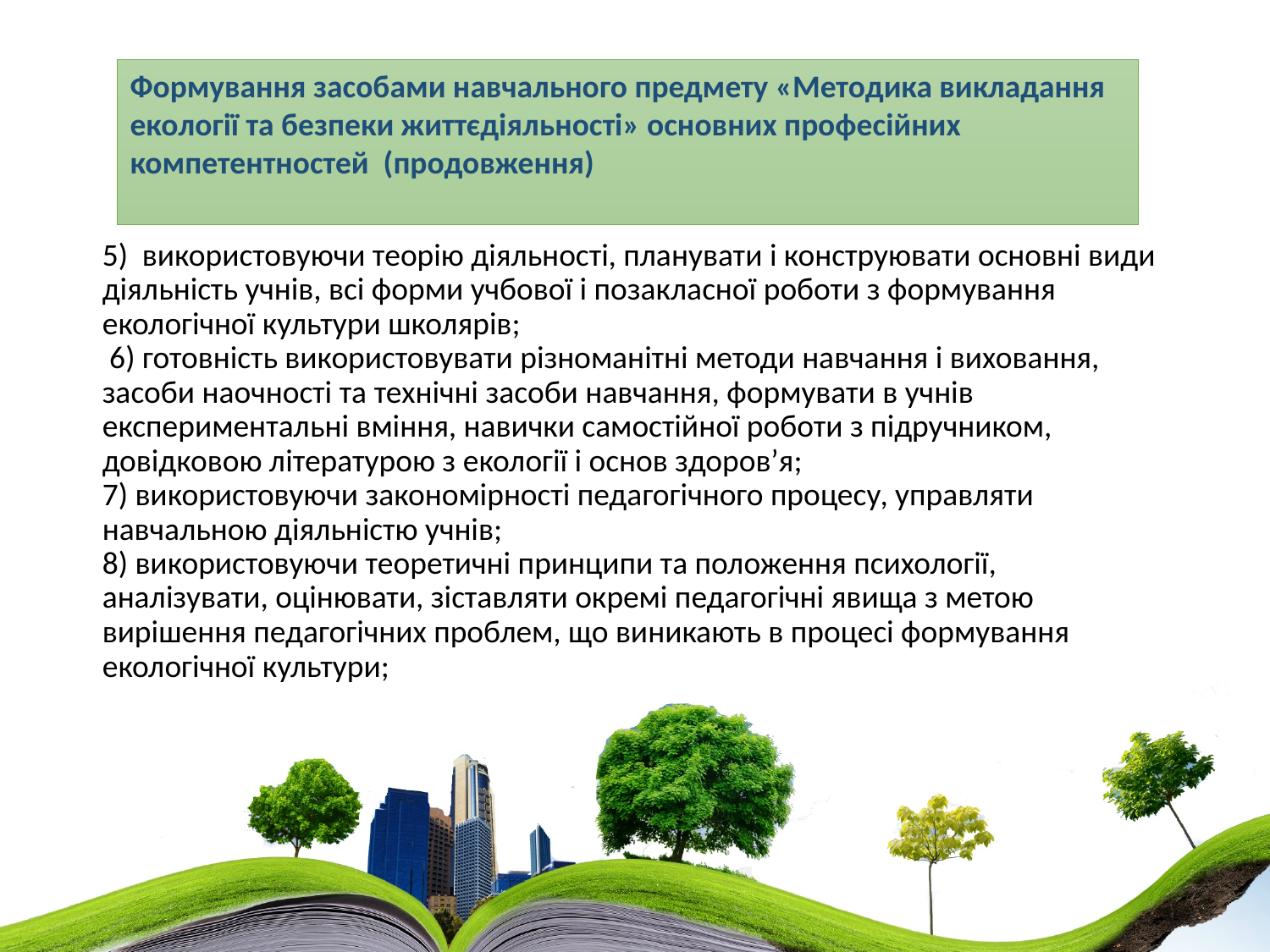

Формування засобами навчального предмету «Методика викладання екології та безпеки життєдіяльності» основних професійних компетентностей  (продовження)
# 5)  використовуючи теорію діяльності, планувати і конструювати основні види діяльність учнів, всі форми учбової і позакласної роботи з формування екологічної культури школярів; 6) готовність використовувати різноманітні методи навчання і виховання, засоби наочності та технічні засоби навчання, формувати в учнів експериментальні вміння, навички самостійної роботи з підручником, довідковою літературою з екології і основ здоров’я; 7) використовуючи закономірності педагогічного процесу, управляти навчальною діяльністю учнів; 8) використовуючи теоретичні принципи та положення психології, аналізувати, оцінювати, зіставляти окремі педагогічні явища з метою вирішення педагогічних проблем, що виникають в процесі формування екологічної культури;